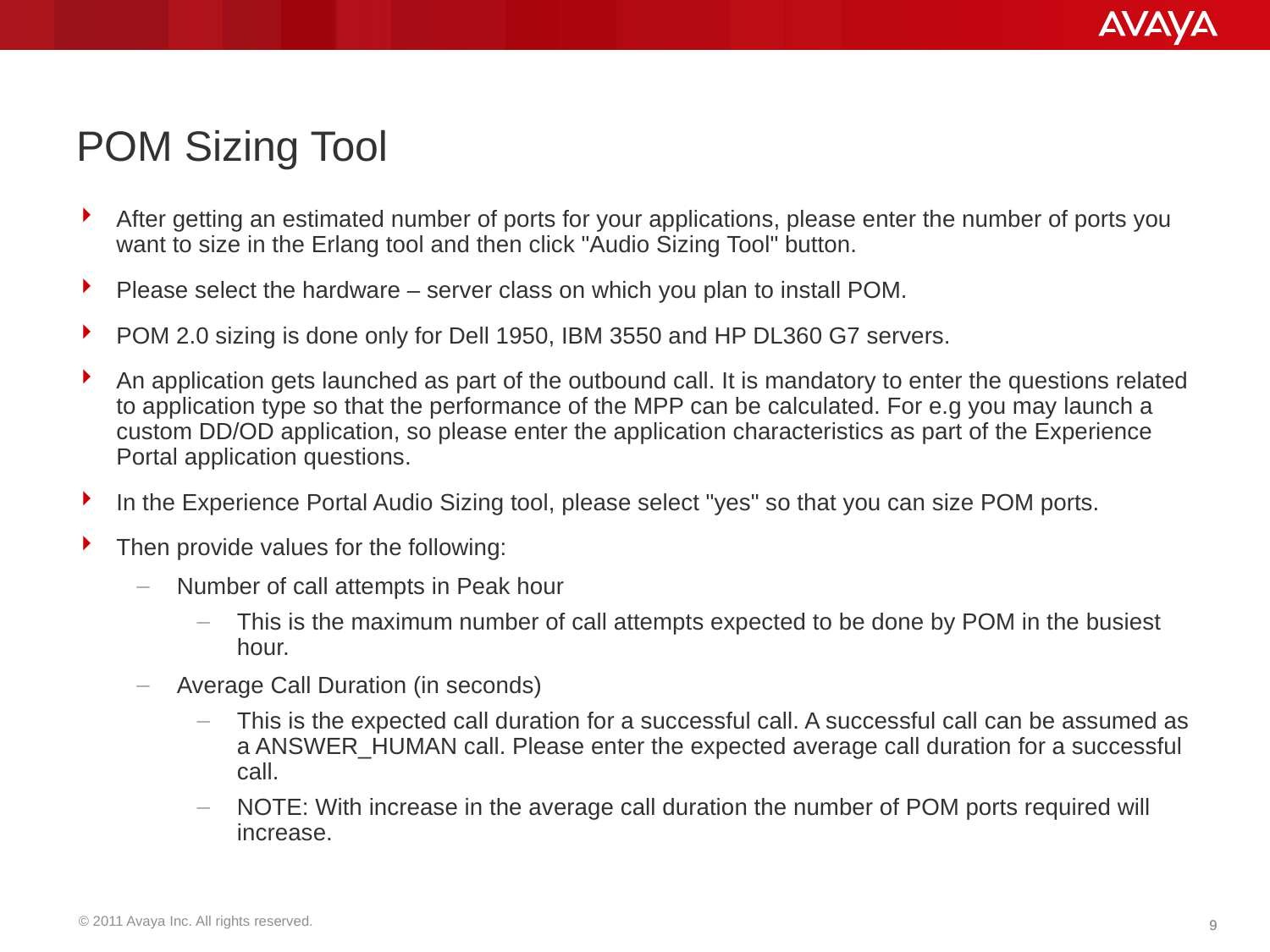

# POM Sizing Tool
After getting an estimated number of ports for your applications, please enter the number of ports you want to size in the Erlang tool and then click "Audio Sizing Tool" button.
Please select the hardware – server class on which you plan to install POM.
POM 2.0 sizing is done only for Dell 1950, IBM 3550 and HP DL360 G7 servers.
An application gets launched as part of the outbound call. It is mandatory to enter the questions related to application type so that the performance of the MPP can be calculated. For e.g you may launch a custom DD/OD application, so please enter the application characteristics as part of the Experience Portal application questions.
In the Experience Portal Audio Sizing tool, please select "yes" so that you can size POM ports.
Then provide values for the following:
Number of call attempts in Peak hour
This is the maximum number of call attempts expected to be done by POM in the busiest hour.
Average Call Duration (in seconds)
This is the expected call duration for a successful call. A successful call can be assumed as a ANSWER_HUMAN call. Please enter the expected average call duration for a successful call.
NOTE: With increase in the average call duration the number of POM ports required will increase.